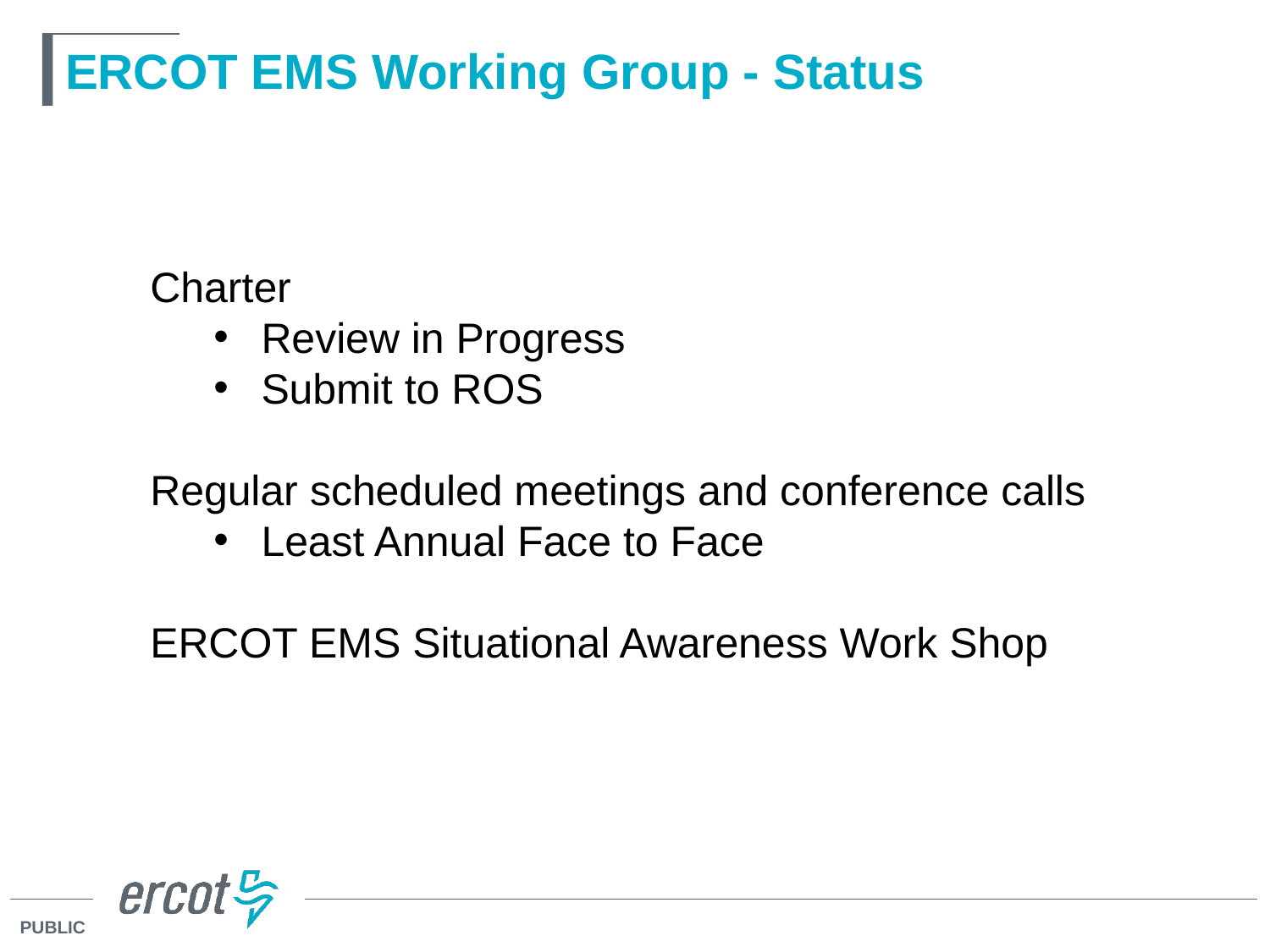

# ERCOT EMS Working Group - Status
Charter
Review in Progress
Submit to ROS

Regular scheduled meetings and conference calls
Least Annual Face to Face

ERCOT EMS Situational Awareness Work Shop